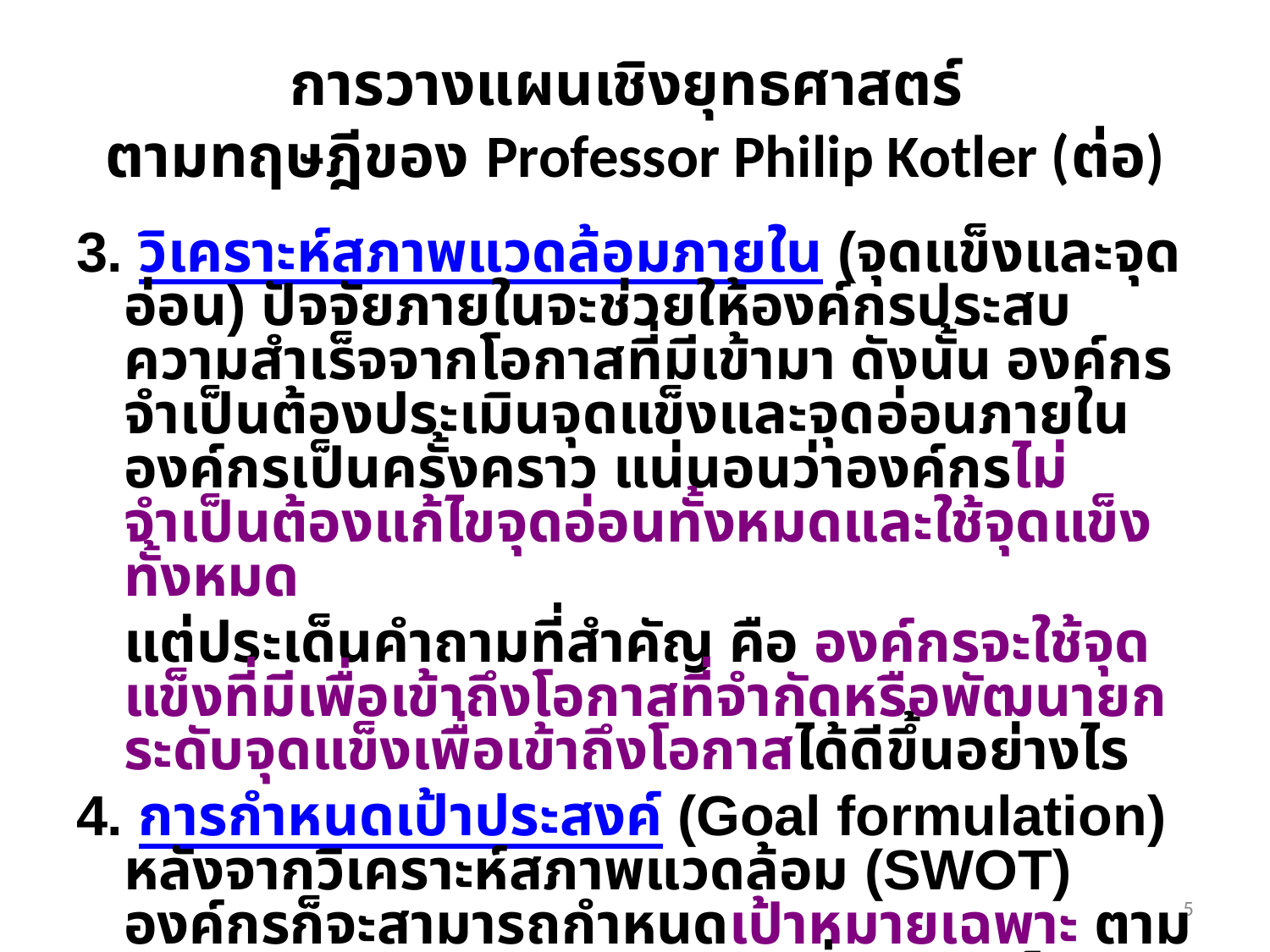

การวางแผนเชิงยุทธศาสตร์
ตามทฤษฎีของ Professor Philip Kotler (ต่อ)
3. วิเคราะห์สภาพแวดล้อมภายใน (จุดแข็งและจุดอ่อน) ปัจจัยภายในจะช่วยให้องค์กรประสบความสำเร็จจากโอกาสที่มีเข้ามา ดังนั้น องค์กรจำเป็นต้องประเมินจุดแข็งและจุดอ่อนภายในองค์กรเป็นครั้งคราว แน่นอนว่าองค์กรไม่จำเป็นต้องแก้ไขจุดอ่อนทั้งหมดและใช้จุดแข็งทั้งหมด
	แต่ประเด็นคำถามที่สำคัญ คือ องค์กรจะใช้จุดแข็งที่มีเพื่อเข้าถึงโอกาสที่จำกัดหรือพัฒนายกระดับจุดแข็งเพื่อเข้าถึงโอกาสได้ดีขึ้นอย่างไร
4. การกำหนดเป้าประสงค์ (Goal formulation) หลังจากวิเคราะห์สภาพแวดล้อม (SWOT) องค์กรก็จะสามารถกำหนดเป้าหมายเฉพาะ ตามระยะเวลาของแผนเชิงกลยุทธ์ที่กำหนด โดยการกำหนดเป้าหมาย (objectives) ที่วัดได้ (measurable goals) ซึ่งทำให้สะดวกต่อการบริหารแผน การนำแผนไปใช้ (implementation) และการควบคุม (Control)
5